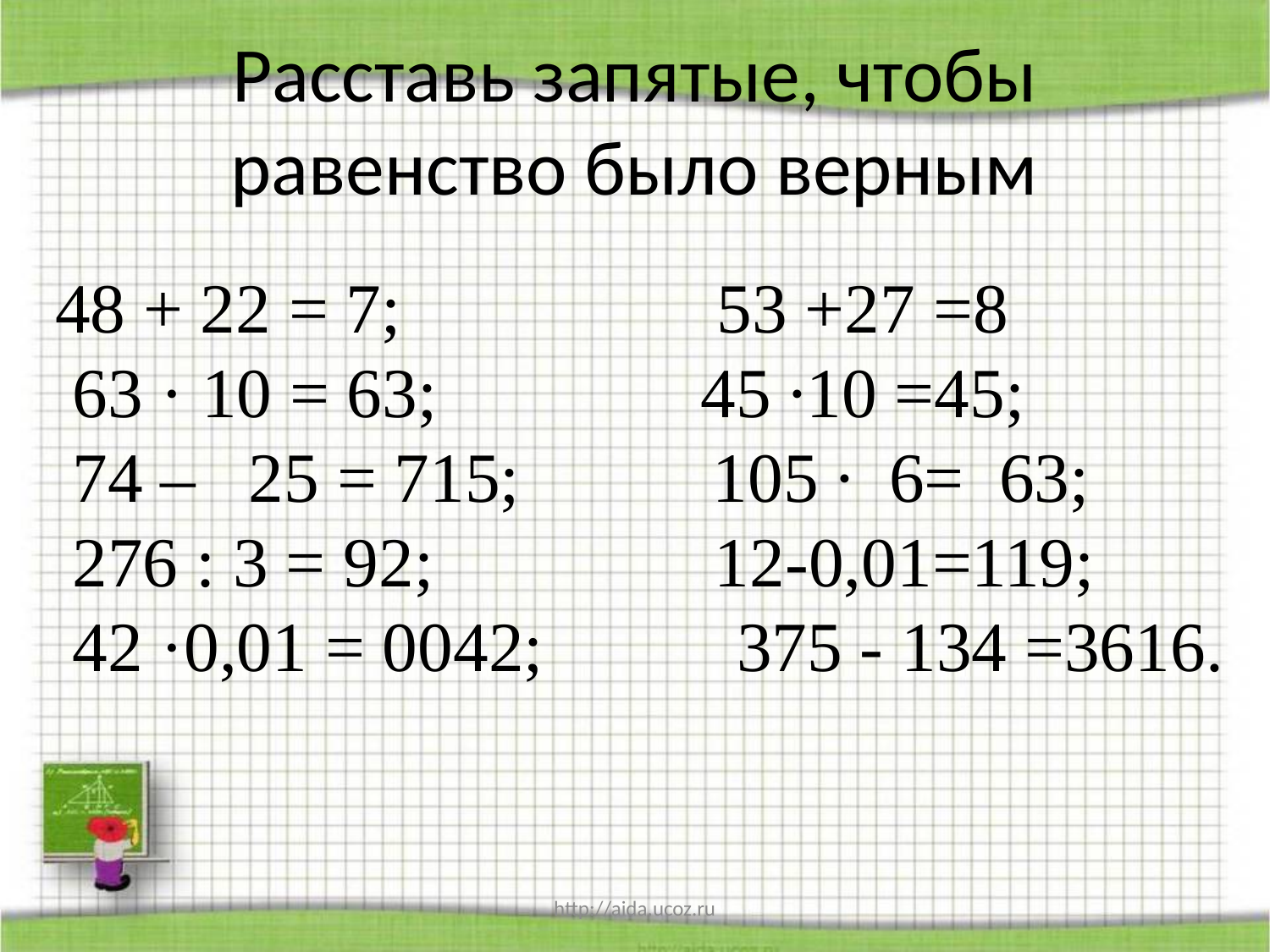

# Расставь запятые, чтобы равенство было верным
48 + 22 = 7;                  53 +27 =8
 63 · 10 = 63;               45 ∙10 =45;
 74 –   25 = 715;           105 ∙  6=  63;
 276 : 3 = 92;                12-0,01=119;
 42 ·0,01 = 0042;           375 - 134 =3616.
http://aida.ucoz.ru
25,5 :5;                           1,5 :3;
9 × 0,2;                           10 × 0,1;
3,08 +0,24                       2,54 +0,06;
8,2 – 2,5;                         6,7-2,3.